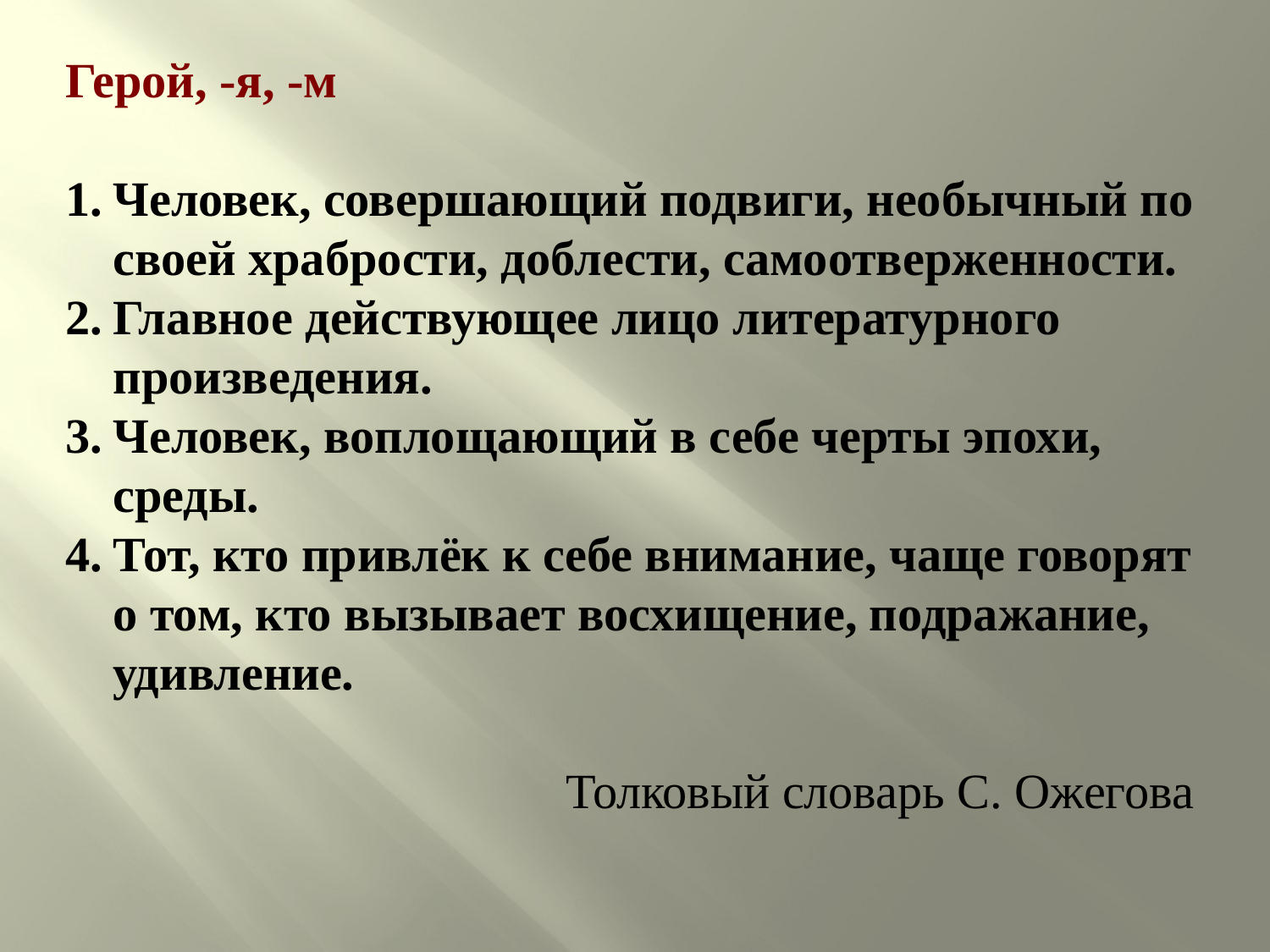

Герой, -я, -м

Человек, совершающий подвиги, необычный по своей храбрости, доблести, самоотверженности.
Главное действующее лицо литературного произведения.
Человек, воплощающий в себе черты эпохи, среды.
Тот, кто привлёк к себе внимание, чаще говорят о том, кто вызывает восхищение, подражание, удивление.

Толковый словарь С. Ожегова